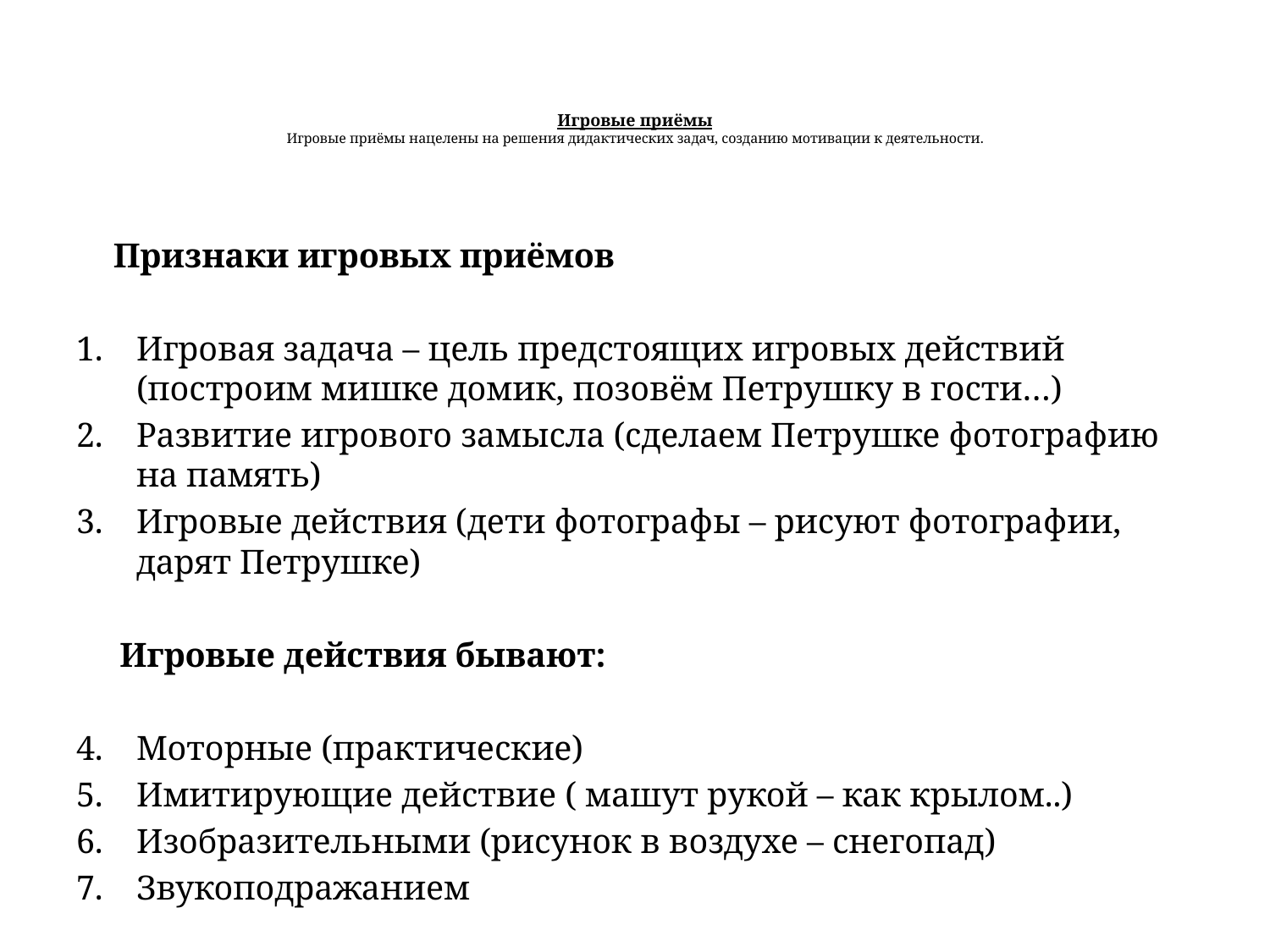

# Игровые приёмы Игровые приёмы нацелены на решения дидактических задач, созданию мотивации к деятельности.
     Признаки игровых приёмов

Игровая задача – цель предстоящих игровых действий (построим мишке домик, позовём Петрушку в гости…)
Развитие игрового замысла (сделаем Петрушке фотографию на память)
Игровые действия (дети фотографы – рисуют фотографии, дарят Петрушке)

     Игровые действия бывают:

Моторные (практические)
Имитирующие действие ( машут рукой – как крылом..)
Изобразительными (рисунок в воздухе – снегопад)
Звукоподражанием